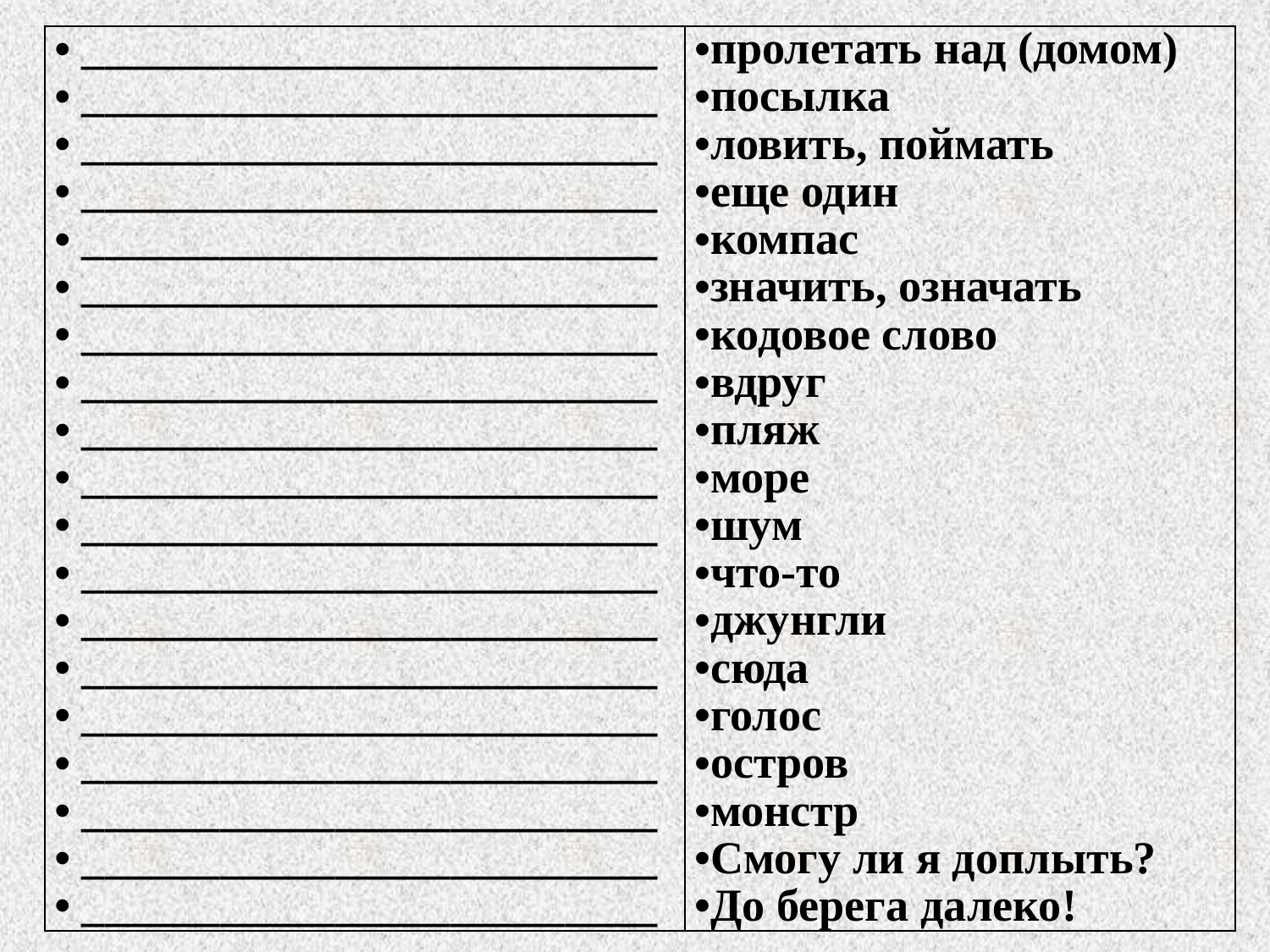

| \_\_\_\_\_\_\_\_\_\_\_\_\_\_\_\_\_\_\_\_\_\_\_\_\_ \_\_\_\_\_\_\_\_\_\_\_\_\_\_\_\_\_\_\_\_\_\_\_\_\_ \_\_\_\_\_\_\_\_\_\_\_\_\_\_\_\_\_\_\_\_\_\_\_\_\_ \_\_\_\_\_\_\_\_\_\_\_\_\_\_\_\_\_\_\_\_\_\_\_\_\_ \_\_\_\_\_\_\_\_\_\_\_\_\_\_\_\_\_\_\_\_\_\_\_\_\_ \_\_\_\_\_\_\_\_\_\_\_\_\_\_\_\_\_\_\_\_\_\_\_\_\_ \_\_\_\_\_\_\_\_\_\_\_\_\_\_\_\_\_\_\_\_\_\_\_\_\_ \_\_\_\_\_\_\_\_\_\_\_\_\_\_\_\_\_\_\_\_\_\_\_\_\_ \_\_\_\_\_\_\_\_\_\_\_\_\_\_\_\_\_\_\_\_\_\_\_\_\_ \_\_\_\_\_\_\_\_\_\_\_\_\_\_\_\_\_\_\_\_\_\_\_\_\_ \_\_\_\_\_\_\_\_\_\_\_\_\_\_\_\_\_\_\_\_\_\_\_\_\_ \_\_\_\_\_\_\_\_\_\_\_\_\_\_\_\_\_\_\_\_\_\_\_\_\_ \_\_\_\_\_\_\_\_\_\_\_\_\_\_\_\_\_\_\_\_\_\_\_\_\_ \_\_\_\_\_\_\_\_\_\_\_\_\_\_\_\_\_\_\_\_\_\_\_\_\_ \_\_\_\_\_\_\_\_\_\_\_\_\_\_\_\_\_\_\_\_\_\_\_\_\_ \_\_\_\_\_\_\_\_\_\_\_\_\_\_\_\_\_\_\_\_\_\_\_\_\_ \_\_\_\_\_\_\_\_\_\_\_\_\_\_\_\_\_\_\_\_\_\_\_\_\_ \_\_\_\_\_\_\_\_\_\_\_\_\_\_\_\_\_\_\_\_\_\_\_\_\_ \_\_\_\_\_\_\_\_\_\_\_\_\_\_\_\_\_\_\_\_\_\_\_\_\_ | пролетать над (домом) посылка ловить, поймать еще один компас значить, означать кодовое слово вдруг пляж море шум что-то джунгли сюда голос остров монстр Смогу ли я доплыть? До берега далеко! |
| --- | --- |